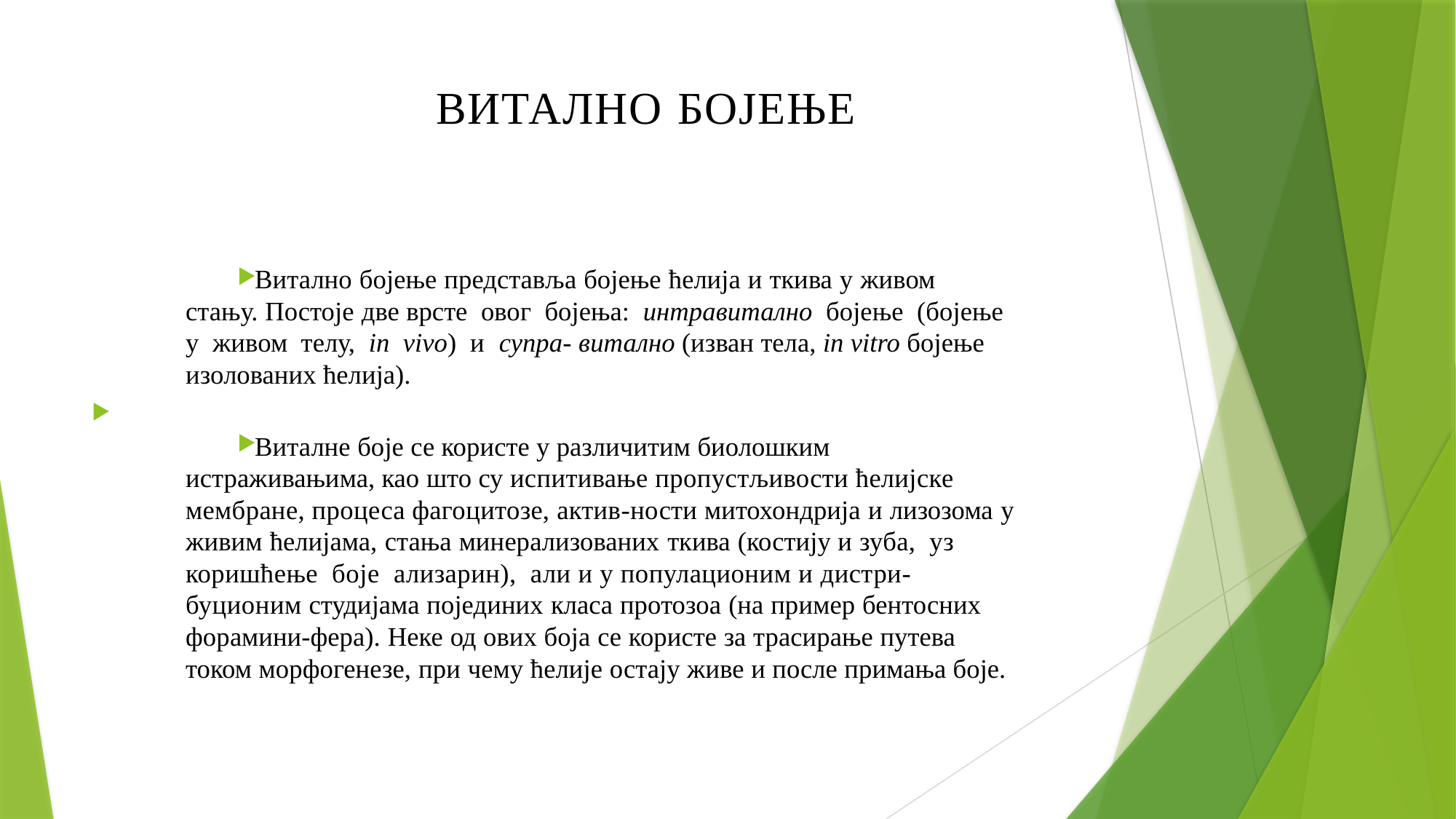

# ВИТАЛНО БОЈЕЊЕ
Витално бојење представља бојење ћелија и ткива у живом стању. Постоје две врсте  овог  бојења:  интравитално  бојење  (бојење  у  живом  телу,  in  vivo)  и  супра- витално (изван тела, in vitro бојење изолованих ћелија).

Виталне боје се користе у различитим биолошким истраживањима, као што су испитивање пропустљивости ћелијске мембране, процеса фагоцитозе, актив-ности митохондрија и лизозома у живим ћелијама, стања минерализованих ткива (костију и зуба,  уз  коришћење  боје  ализарин),  али и у популационим и дистри-буционим студијама појединих класа протозоа (на пример бентосних форамини-фера). Неке од ових боја се користе за трасирање путева током морфогенезе, при чему ћелије остају живе и после примања боје.